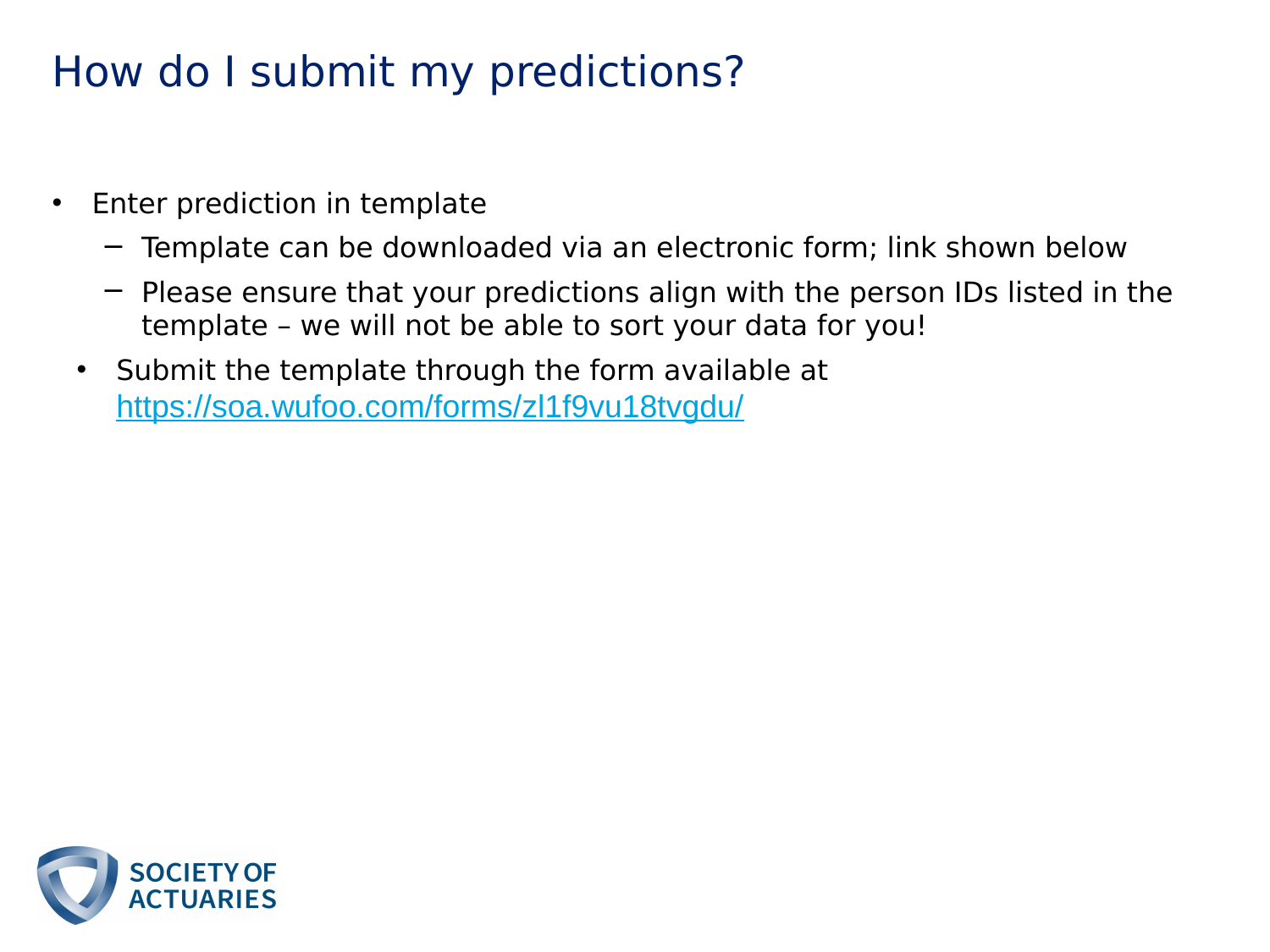

# How do I submit my predictions?
Enter prediction in template
Template can be downloaded via an electronic form; link shown below
Please ensure that your predictions align with the person IDs listed in the template – we will not be able to sort your data for you!
Submit the template through the form available at https://soa.wufoo.com/forms/zl1f9vu18tvgdu/